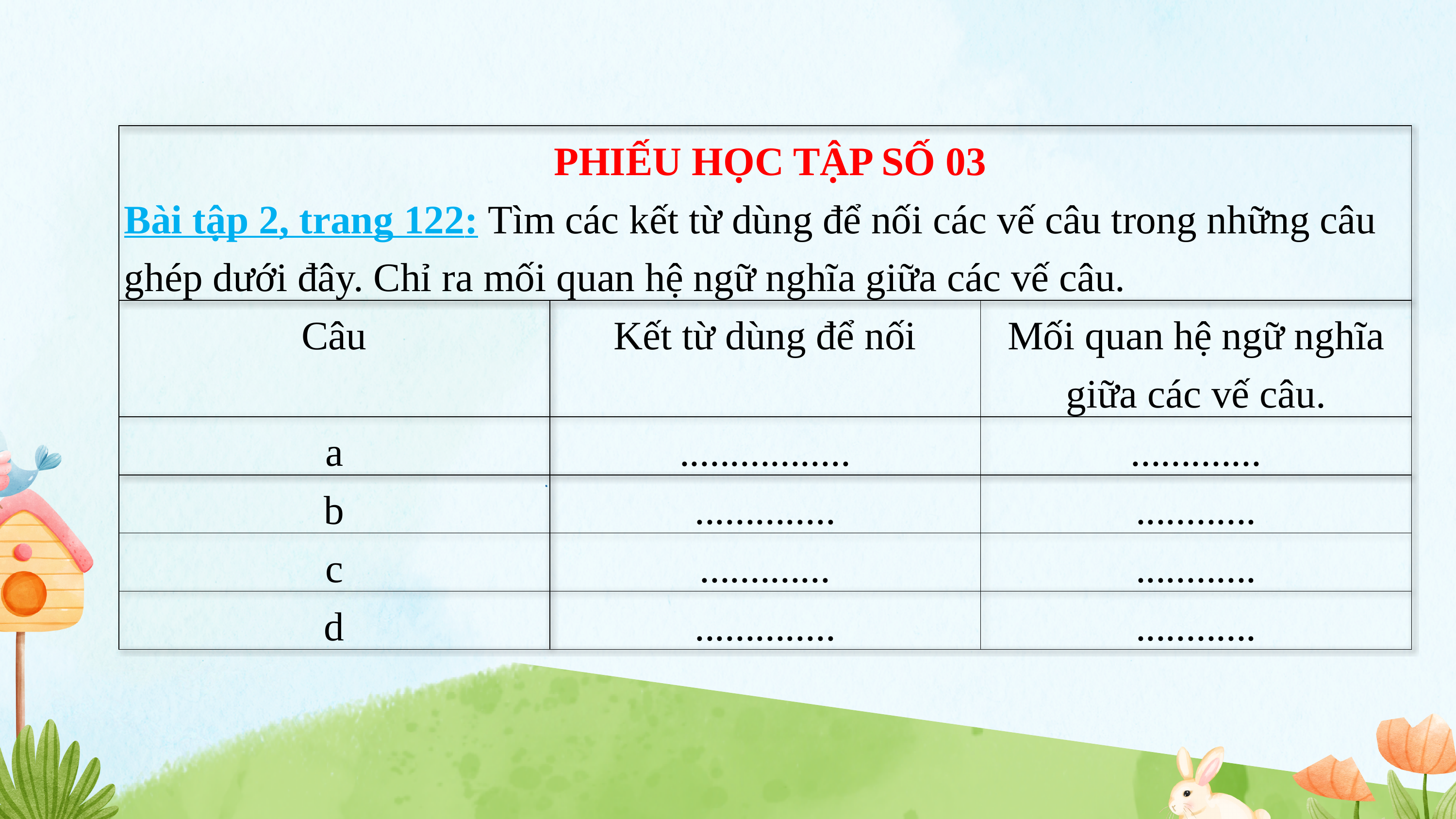

| PHIẾU HỌC TẬP SỐ 03 Bài tập 2, trang 122: Tìm các kết từ dùng để nối các vế câu trong những câu ghép dưới đây. Chỉ ra mối quan hệ ngữ nghĩa giữa các vế câu. |  |  |
| --- | --- | --- |
| Câu | Kết từ dùng để nối | Mối quan hệ ngữ nghĩa giữa các vế câu. |
| a | ................. | ............. |
| b | .............. | ............ |
| c | ............. | ............ |
| d | .............. | ............ |